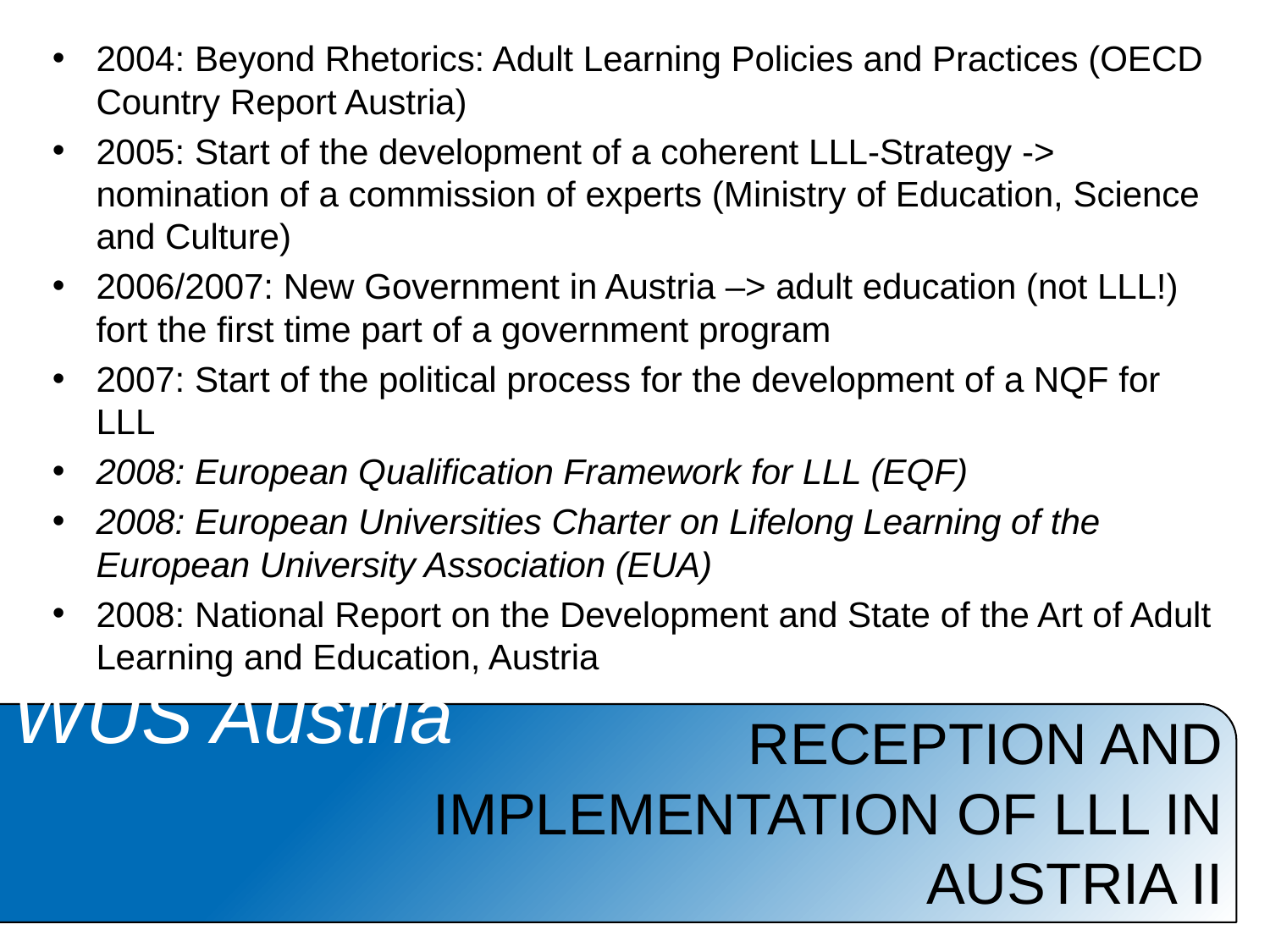

2004: Beyond Rhetorics: Adult Learning Policies and Practices (OECD Country Report Austria)
2005: Start of the development of a coherent LLL-Strategy -> nomination of a commission of experts (Ministry of Education, Science and Culture)
2006/2007: New Government in Austria –> adult education (not LLL!) fort the first time part of a government program
2007: Start of the political process for the development of a NQF for LLL
2008: European Qualification Framework for LLL (EQF)
2008: European Universities Charter on Lifelong Learning of the European University Association (EUA)
2008: National Report on the Development and State of the Art of Adult Learning and Education, Austria

# RECEPTION AND IMPLEMENTATION OF LLL IN AUSTRIA II